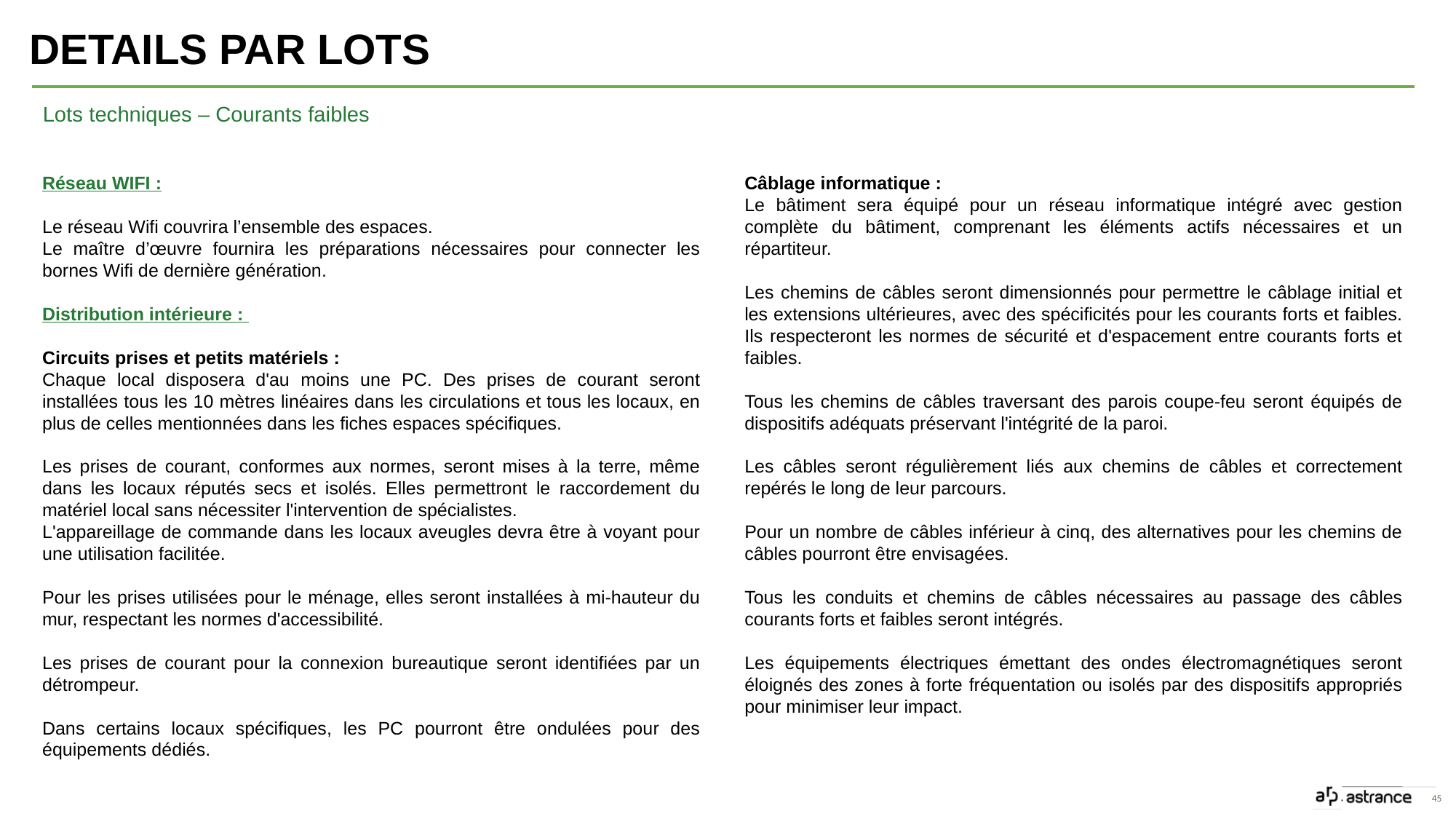

Details par lots
Lots techniques – Courants faibles
Réseau WIFI :

Le réseau Wifi couvrira l’ensemble des espaces.
Le maître d’œuvre fournira les préparations nécessaires pour connecter les bornes Wifi de dernière génération.

Distribution intérieure :

Circuits prises et petits matériels :
Chaque local disposera d'au moins une PC. Des prises de courant seront installées tous les 10 mètres linéaires dans les circulations et tous les locaux, en plus de celles mentionnées dans les fiches espaces spécifiques.

Les prises de courant, conformes aux normes, seront mises à la terre, même dans les locaux réputés secs et isolés. Elles permettront le raccordement du matériel local sans nécessiter l'intervention de spécialistes.
L'appareillage de commande dans les locaux aveugles devra être à voyant pour une utilisation facilitée.

Pour les prises utilisées pour le ménage, elles seront installées à mi-hauteur du mur, respectant les normes d'accessibilité.

Les prises de courant pour la connexion bureautique seront identifiées par un détrompeur.

Dans certains locaux spécifiques, les PC pourront être ondulées pour des équipements dédiés.
Câblage informatique :
Le bâtiment sera équipé pour un réseau informatique intégré avec gestion complète du bâtiment, comprenant les éléments actifs nécessaires et un répartiteur.

Les chemins de câbles seront dimensionnés pour permettre le câblage initial et les extensions ultérieures, avec des spécificités pour les courants forts et faibles. Ils respecteront les normes de sécurité et d'espacement entre courants forts et faibles.

Tous les chemins de câbles traversant des parois coupe-feu seront équipés de dispositifs adéquats préservant l'intégrité de la paroi.

Les câbles seront régulièrement liés aux chemins de câbles et correctement repérés le long de leur parcours.

Pour un nombre de câbles inférieur à cinq, des alternatives pour les chemins de câbles pourront être envisagées.

Tous les conduits et chemins de câbles nécessaires au passage des câbles courants forts et faibles seront intégrés.

Les équipements électriques émettant des ondes électromagnétiques seront éloignés des zones à forte fréquentation ou isolés par des dispositifs appropriés pour minimiser leur impact.

45